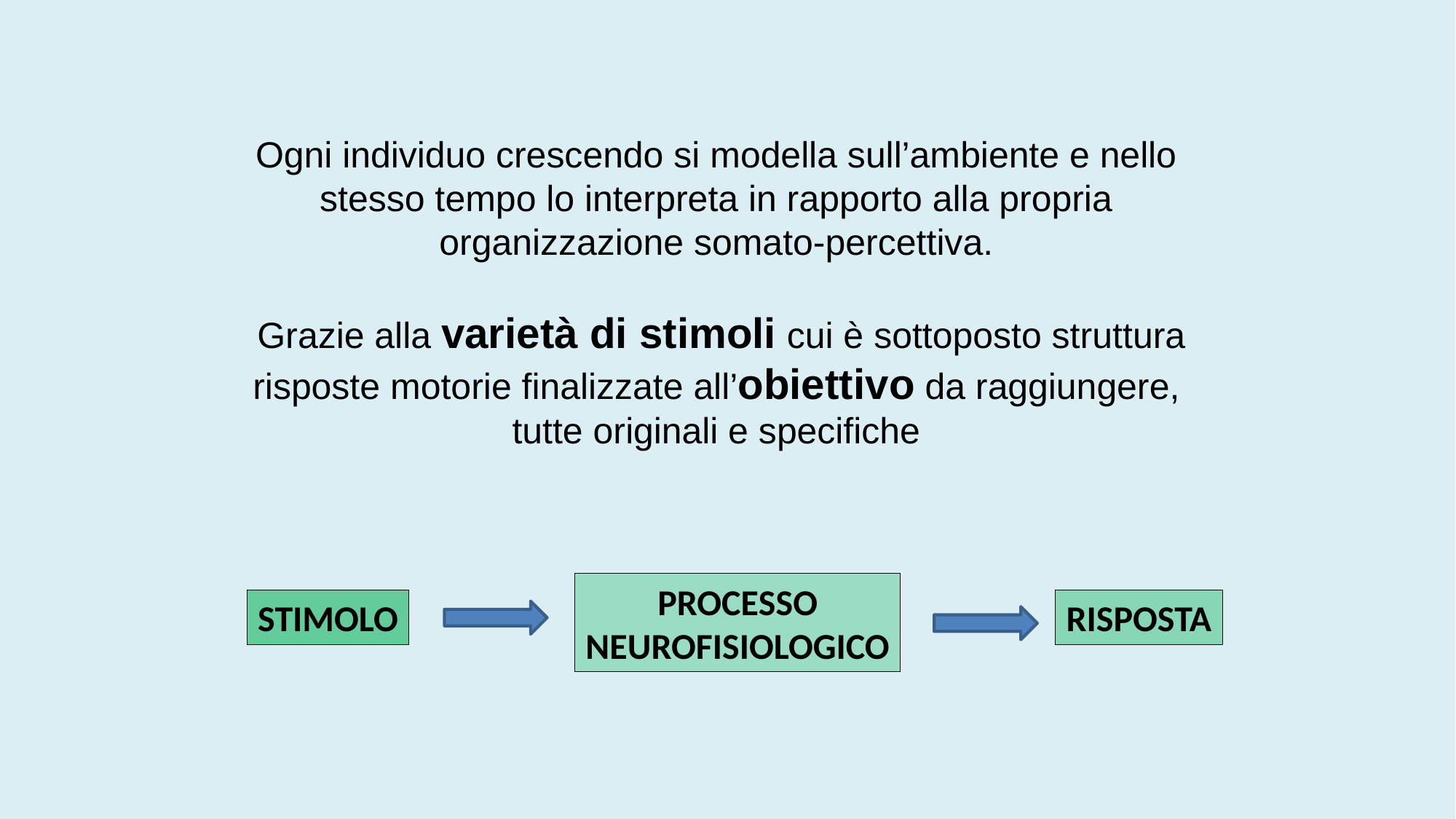

Ogni individuo crescendo si modella sull’ambiente e nello stesso tempo lo interpreta in rapporto alla propria organizzazione somato-percettiva.

 Grazie alla varietà di stimoli cui è sottoposto struttura risposte motorie finalizzate all’obiettivo da raggiungere, tutte originali e specifiche
PROCESSO
NEUROFISIOLOGICO
RISPOSTA
STIMOLO